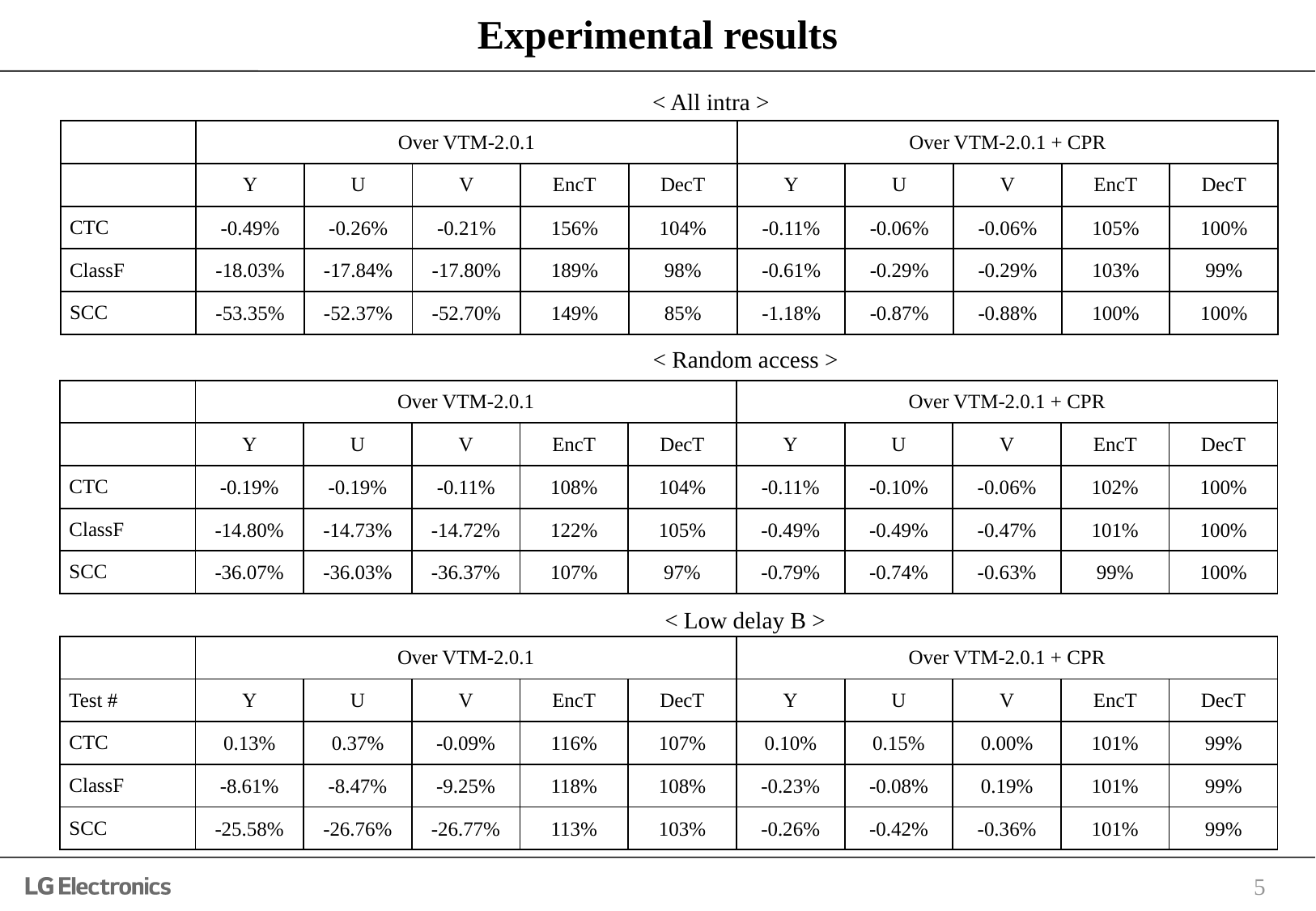

# Experimental results
< All intra >
|  | Over VTM-2.0.1 |  |  |  |  | Over VTM-2.0.1 + CPR |  |  |  |  |
| --- | --- | --- | --- | --- | --- | --- | --- | --- | --- | --- |
|  | Y | U | V | EncT | DecT | Y | U | V | EncT | DecT |
| CTC | -0.49% | -0.26% | -0.21% | 156% | 104% | -0.11% | -0.06% | -0.06% | 105% | 100% |
| ClassF | -18.03% | -17.84% | -17.80% | 189% | 98% | -0.61% | -0.29% | -0.29% | 103% | 99% |
| SCC | -53.35% | -52.37% | -52.70% | 149% | 85% | -1.18% | -0.87% | -0.88% | 100% | 100% |
< Random access >
|  | Over VTM-2.0.1 |  |  |  |  | Over VTM-2.0.1 + CPR |  |  |  |  |
| --- | --- | --- | --- | --- | --- | --- | --- | --- | --- | --- |
|  | Y | U | V | EncT | DecT | Y | U | V | EncT | DecT |
| CTC | -0.19% | -0.19% | -0.11% | 108% | 104% | -0.11% | -0.10% | -0.06% | 102% | 100% |
| ClassF | -14.80% | -14.73% | -14.72% | 122% | 105% | -0.49% | -0.49% | -0.47% | 101% | 100% |
| SCC | -36.07% | -36.03% | -36.37% | 107% | 97% | -0.79% | -0.74% | -0.63% | 99% | 100% |
< Low delay B >
|  | Over VTM-2.0.1 |  |  |  |  | Over VTM-2.0.1 + CPR |  |  |  |  |
| --- | --- | --- | --- | --- | --- | --- | --- | --- | --- | --- |
| Test # | Y | U | V | EncT | DecT | Y | U | V | EncT | DecT |
| CTC | 0.13% | 0.37% | -0.09% | 116% | 107% | 0.10% | 0.15% | 0.00% | 101% | 99% |
| ClassF | -8.61% | -8.47% | -9.25% | 118% | 108% | -0.23% | -0.08% | 0.19% | 101% | 99% |
| SCC | -25.58% | -26.76% | -26.77% | 113% | 103% | -0.26% | -0.42% | -0.36% | 101% | 99% |
5